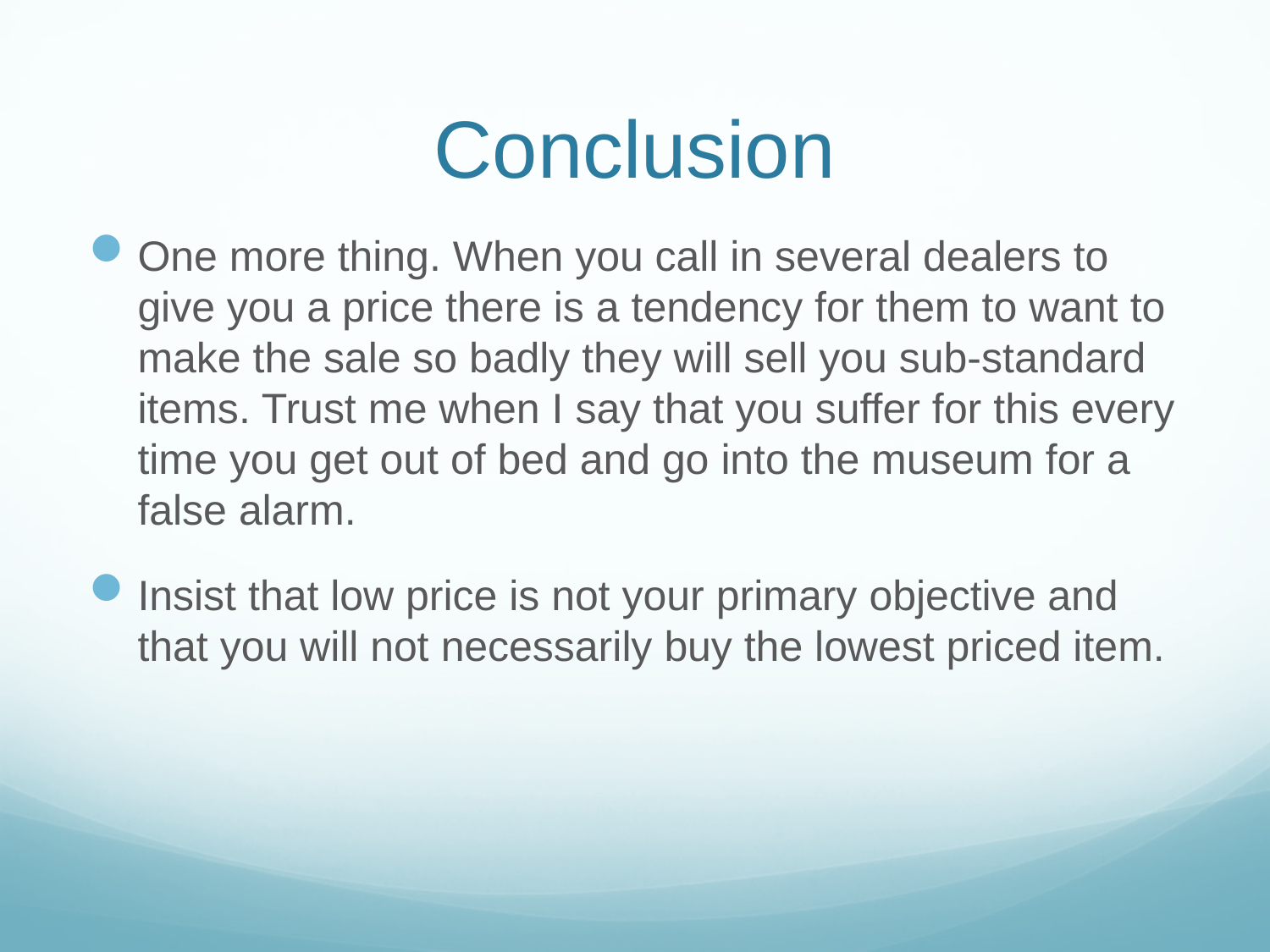

# Conclusion
One more thing. When you call in several dealers to give you a price there is a tendency for them to want to make the sale so badly they will sell you sub-standard items. Trust me when I say that you suffer for this every time you get out of bed and go into the museum for a false alarm.
Insist that low price is not your primary objective and that you will not necessarily buy the lowest priced item.